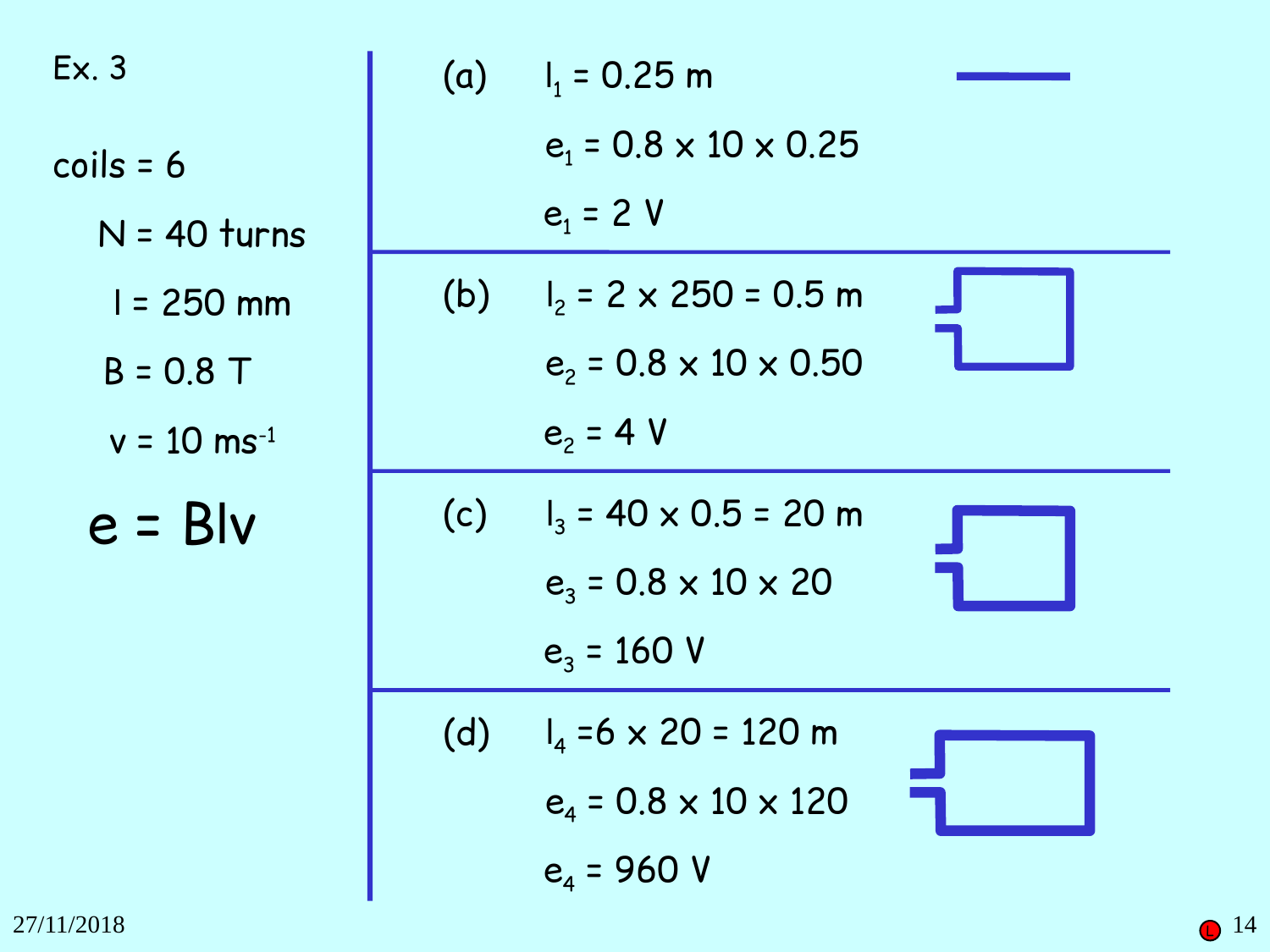

Ex. 3
l1 = 0.25 m
(a)

e1 = 0.8 x 10 x 0.25
coils = 6
e1 = 2 V
N = 40 turns

l2 = 2 x 250 = 0.5 m
(b)

l = 250 mm
e2 = 0.8 x 10 x 0.50
B = 0.8 T
e2 = 4 V
v = 10 ms-1

e = Blv
l3 = 40 x 0.5 = 20 m
(c)

e3 = 0.8 x 10 x 20
e3 = 160 V

l4 =6 x 20 = 120 m
(d)

e4 = 0.8 x 10 x 120
e4 = 960 V
27/11/2018
14
L